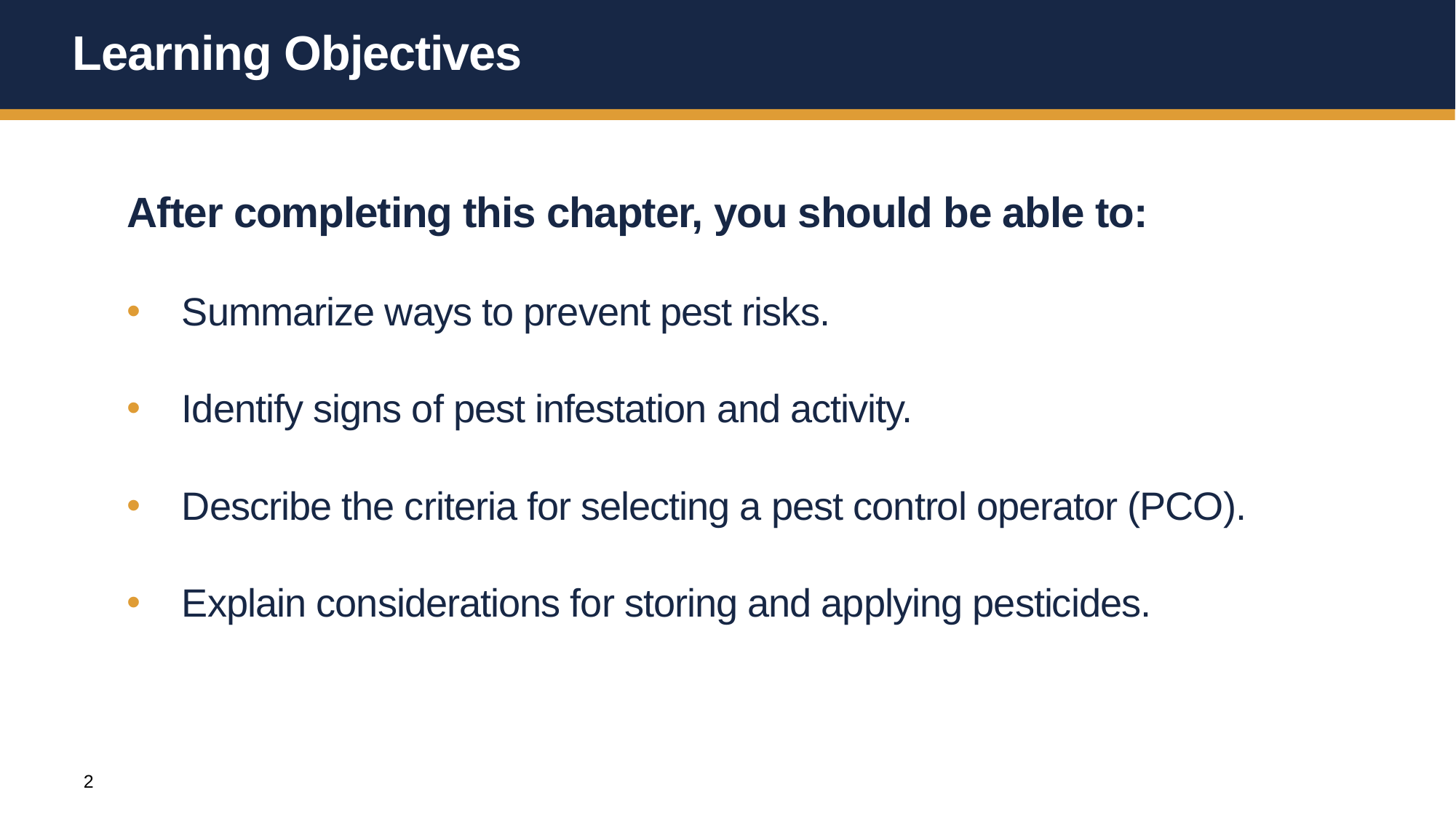

# Learning Objectives
After completing this chapter, you should be able to:
Summarize ways to prevent pest risks.
Identify signs of pest infestation and activity.
Describe the criteria for selecting a pest control operator (PCO).
Explain considerations for storing and applying pesticides.
2